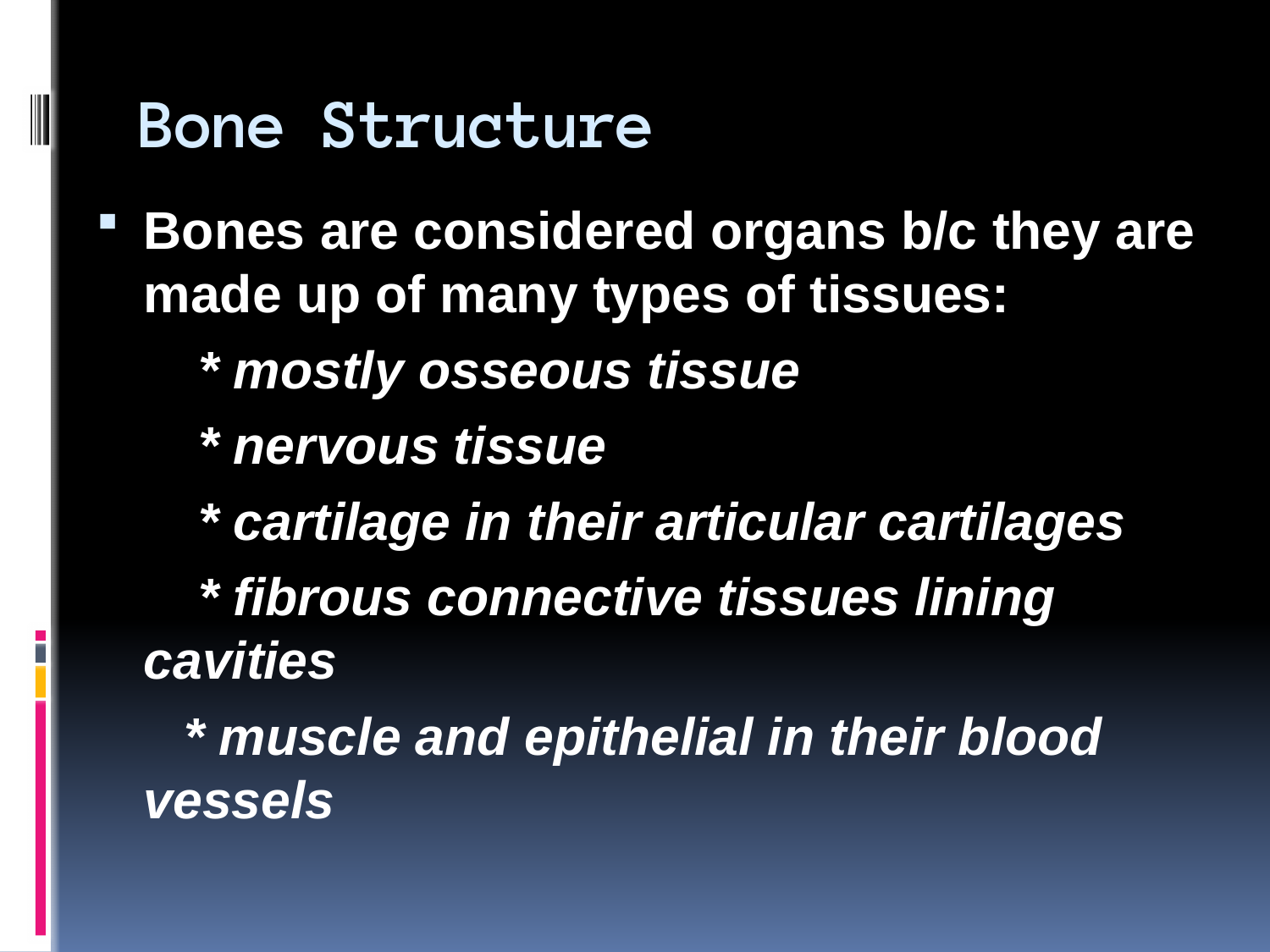

# Bone Structure
Bones are considered organs b/c they are made up of many types of tissues:
       * mostly osseous tissue
       * nervous tissue
       * cartilage in their articular cartilages
       * fibrous connective tissues lining cavities
      * muscle and epithelial in their blood vessels